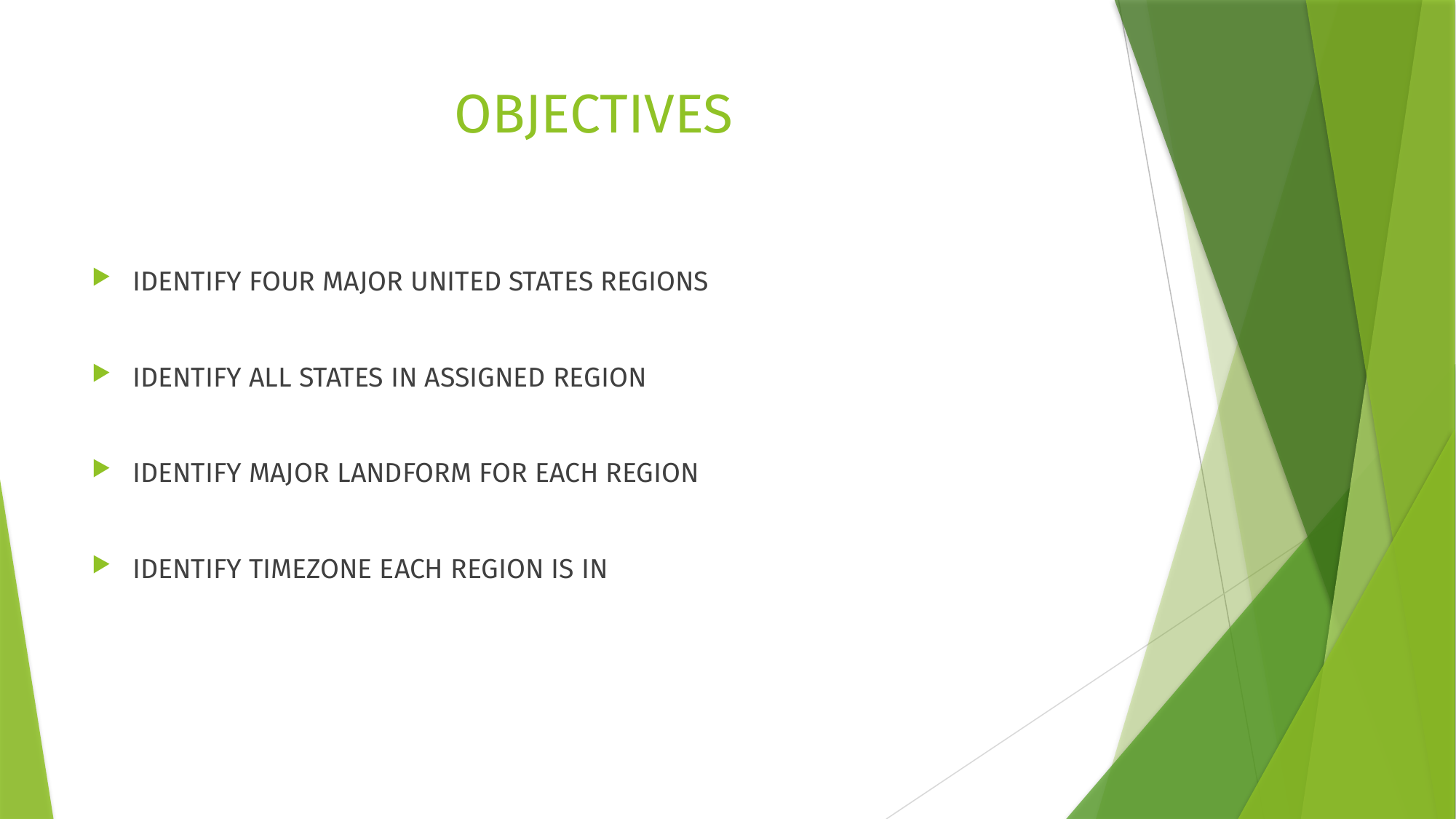

# OBJECTIVES
IDENTIFY FOUR MAJOR UNITED STATES REGIONS

IDENTIFY ALL STATES IN ASSIGNED REGION

IDENTIFY MAJOR LANDFORM FOR EACH REGION

IDENTIFY TIMEZONE EACH REGION IS IN